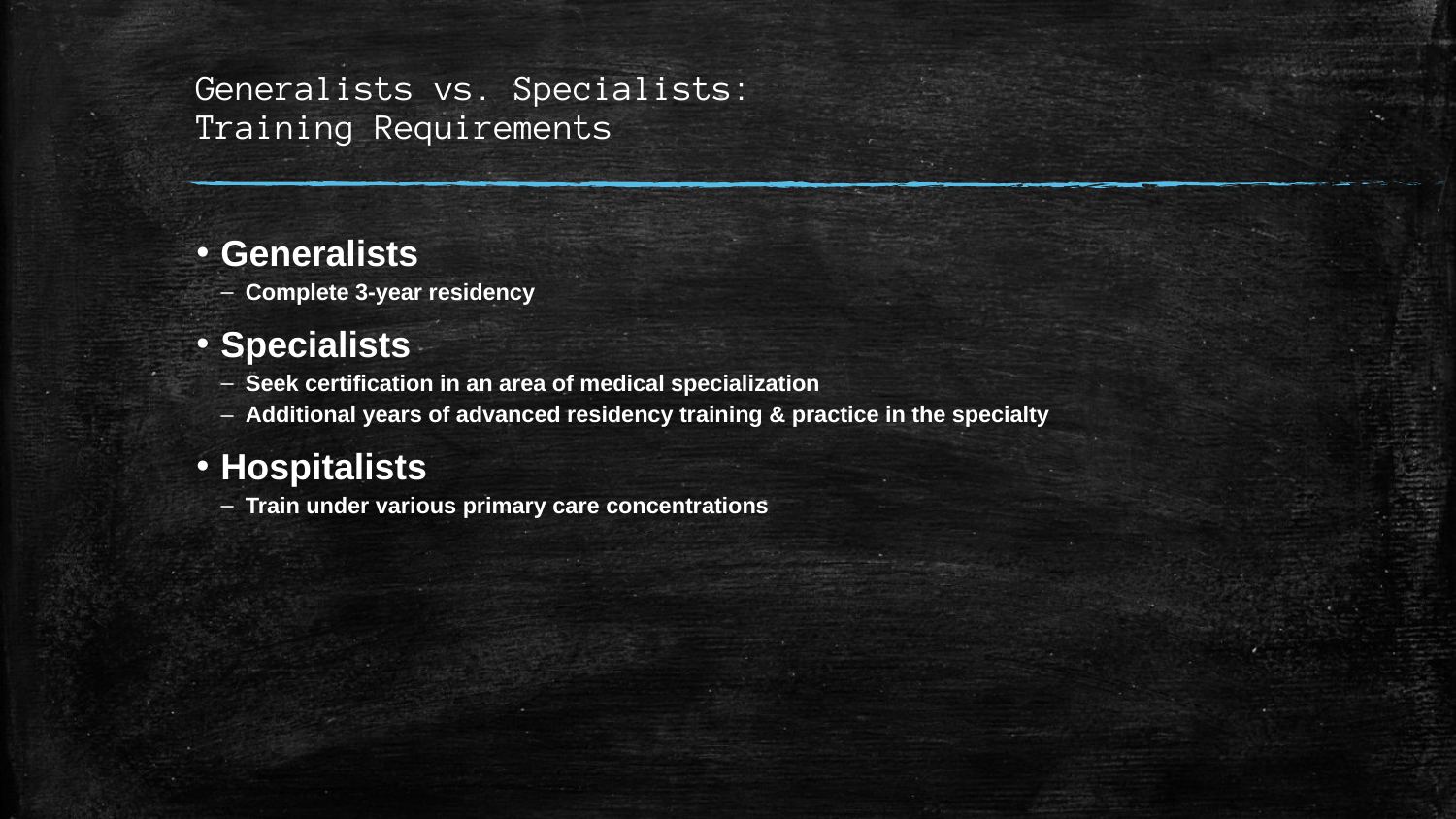

# Generalists vs. Specialists: Training Requirements
Generalists
Complete 3-year residency
Specialists
Seek certification in an area of medical specialization
Additional years of advanced residency training & practice in the specialty
Hospitalists
Train under various primary care concentrations